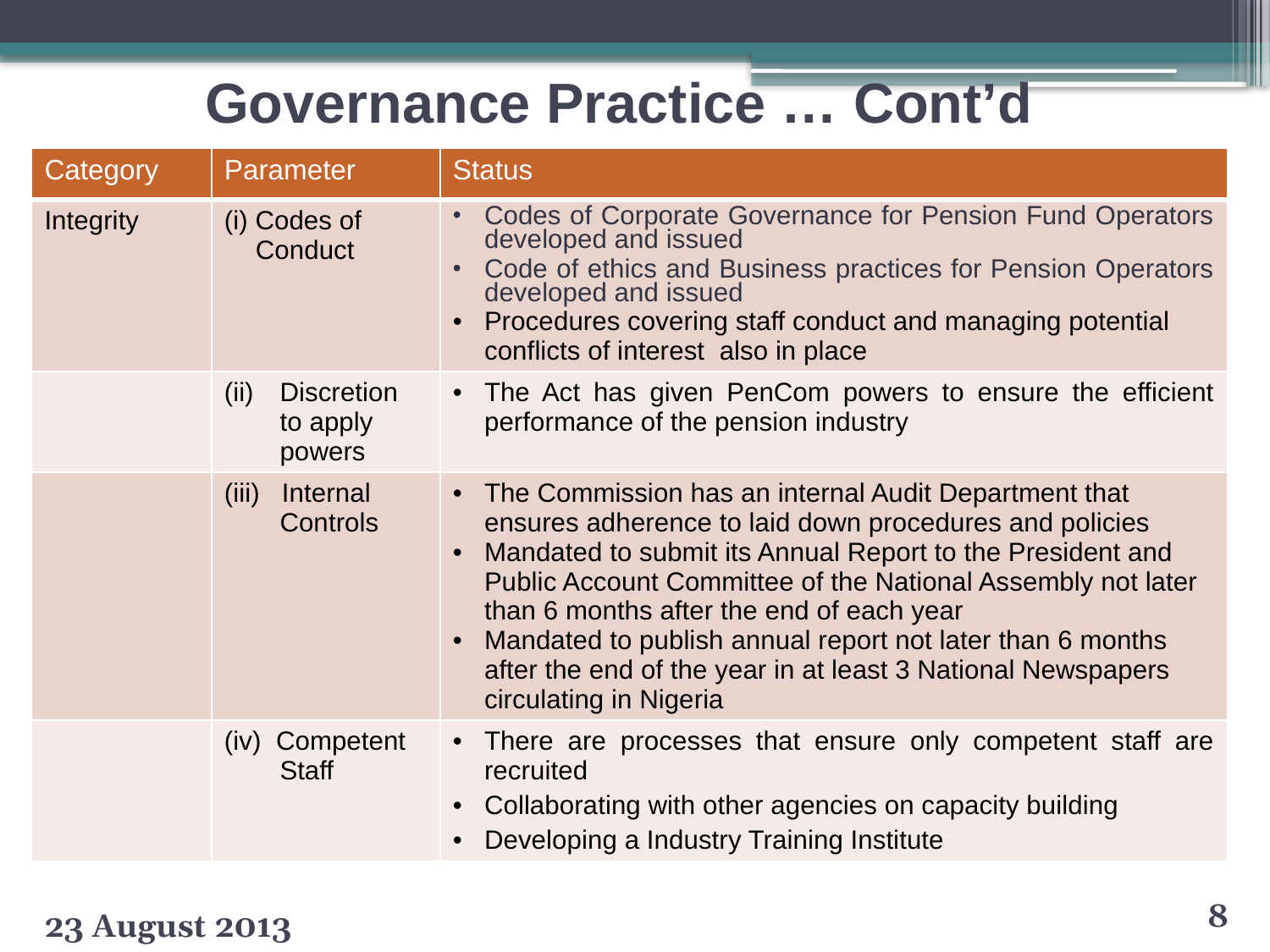

# Governance Practice … Cont’d
| Category | Parameter | Status |
| --- | --- | --- |
| Integrity | (i) Codes of Conduct | Codes of Corporate Governance for Pension Fund Operators developed and issued Code of ethics and Business practices for Pension Operators developed and issued Procedures covering staff conduct and managing potential conflicts of interest also in place |
|  | Discretion to apply powers | The Act has given PenCom powers to ensure the efficient performance of the pension industry |
|  | (iii) Internal Controls | The Commission has an internal Audit Department that ensures adherence to laid down procedures and policies Mandated to submit its Annual Report to the President and Public Account Committee of the National Assembly not later than 6 months after the end of each year Mandated to publish annual report not later than 6 months after the end of the year in at least 3 National Newspapers circulating in Nigeria |
|  | (iv) Competent Staff | There are processes that ensure only competent staff are recruited Collaborating with other agencies on capacity building Developing a Industry Training Institute |
8
23 August 2013